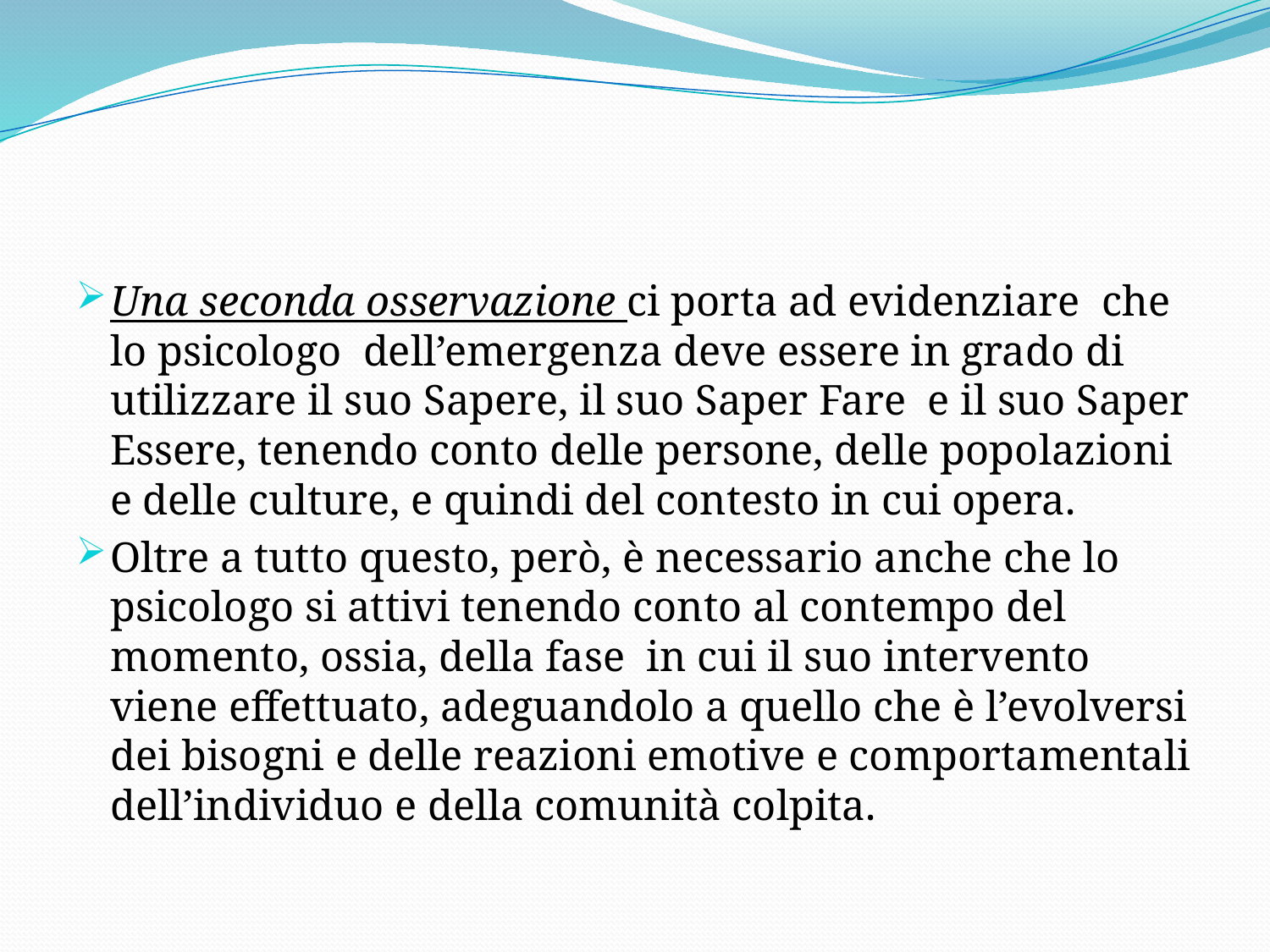

#
Una seconda osservazione ci porta ad evidenziare  che lo psicologo  dell’emergenza deve essere in grado di utilizzare il suo Sapere, il suo Saper Fare  e il suo Saper Essere, tenendo conto delle persone, delle popolazioni  e delle culture, e quindi del contesto in cui opera.
Oltre a tutto questo, però, è necessario anche che lo psicologo si attivi tenendo conto al contempo del momento, ossia, della fase  in cui il suo intervento viene effettuato, adeguandolo a quello che è l’evolversi dei bisogni e delle reazioni emotive e comportamentali dell’individuo e della comunità colpita.